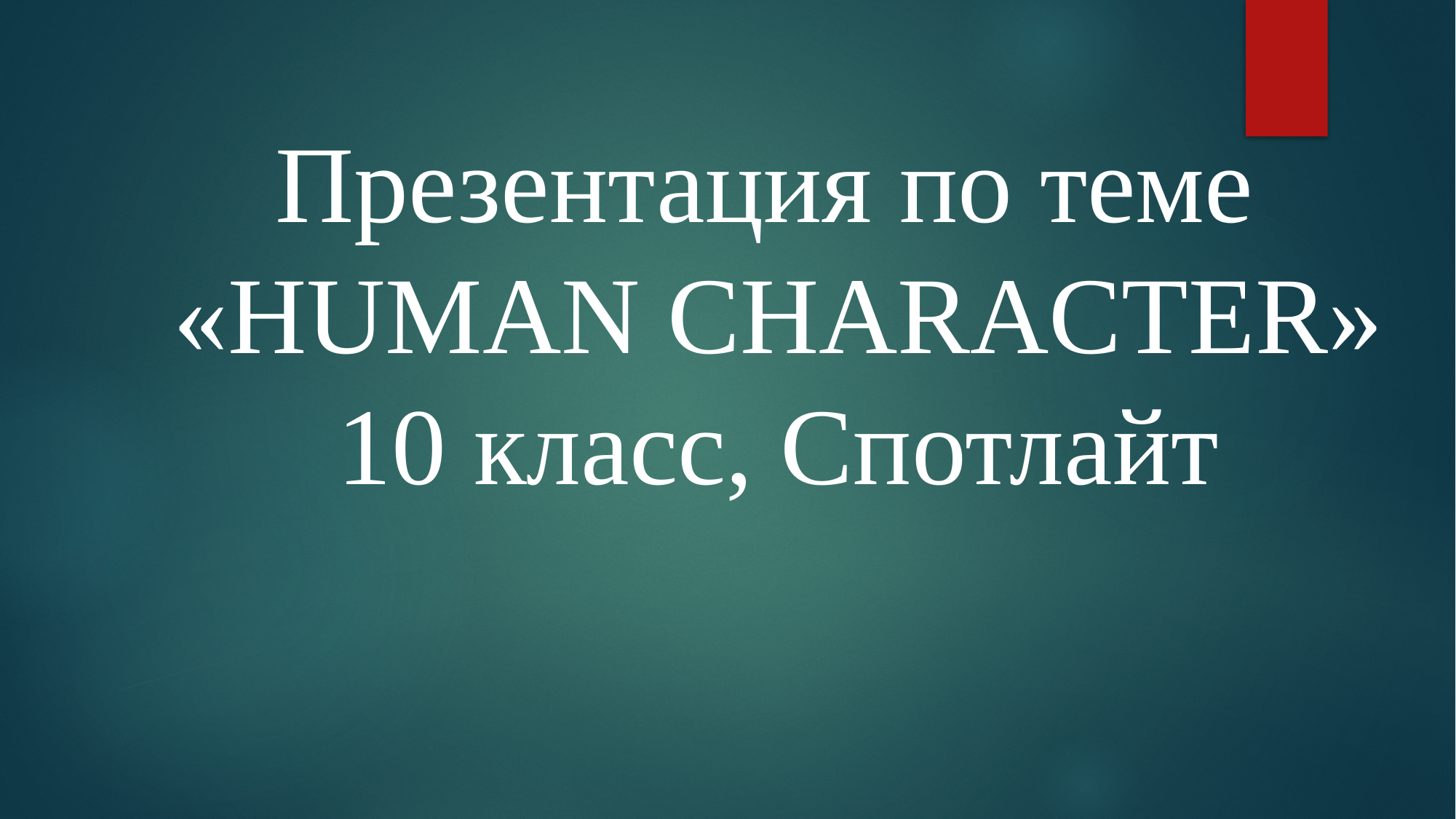

Презентация по теме  «HUMAN CHARACTER»
10 класс, Спотлайт